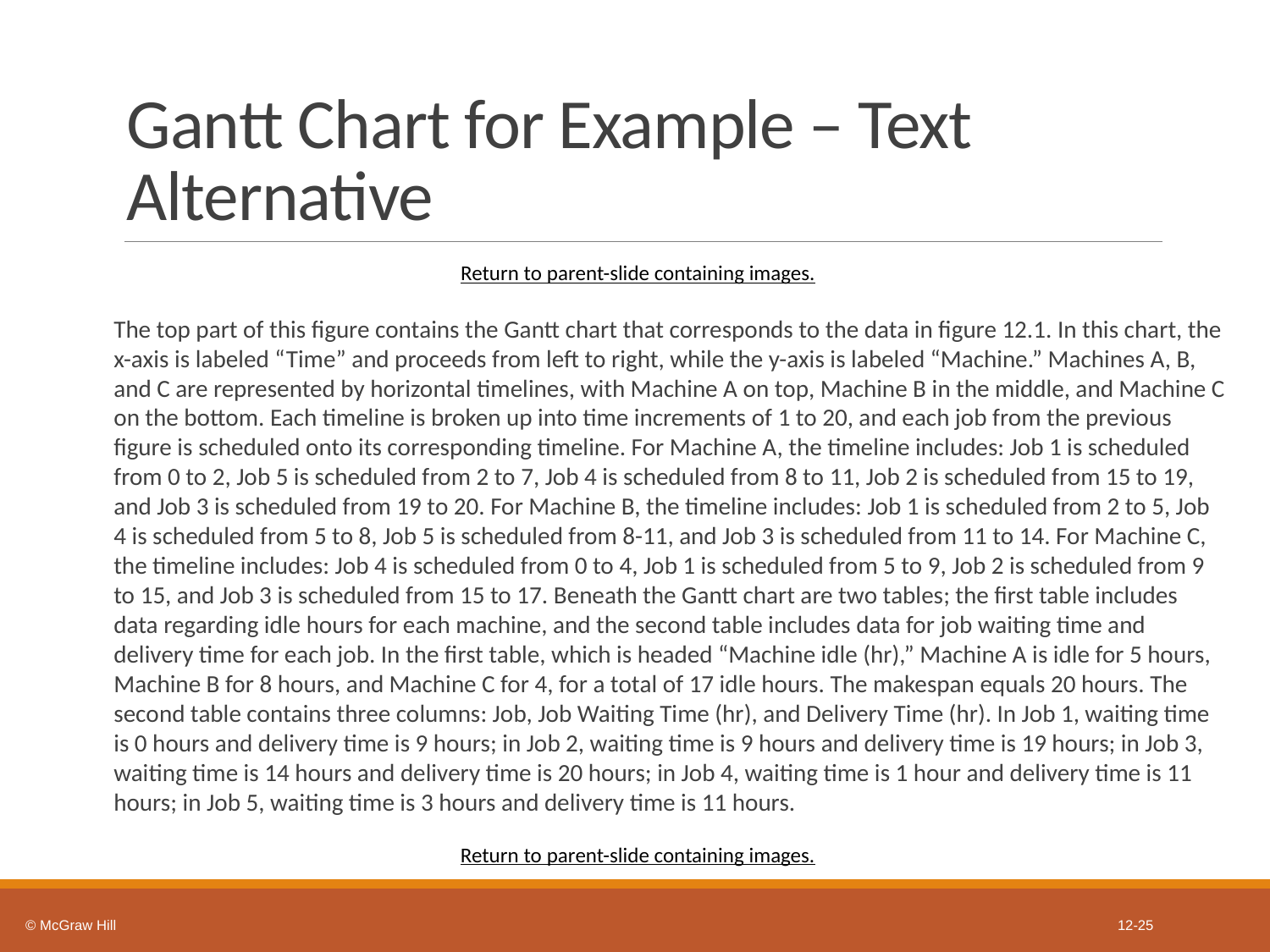

# Gantt Chart for Example – Text Alternative
Return to parent-slide containing images.
The top part of this figure contains the Gantt chart that corresponds to the data in figure 12.1. In this chart, the x-axis is labeled “Time” and proceeds from left to right, while the y-axis is labeled “Machine.” Machines A, B, and C are represented by horizontal timelines, with Machine A on top, Machine B in the middle, and Machine C on the bottom. Each timeline is broken up into time increments of 1 to 20, and each job from the previous figure is scheduled onto its corresponding timeline. For Machine A, the timeline includes: Job 1 is scheduled from 0 to 2, Job 5 is scheduled from 2 to 7, Job 4 is scheduled from 8 to 11, Job 2 is scheduled from 15 to 19, and Job 3 is scheduled from 19 to 20. For Machine B, the timeline includes: Job 1 is scheduled from 2 to 5, Job 4 is scheduled from 5 to 8, Job 5 is scheduled from 8-11, and Job 3 is scheduled from 11 to 14. For Machine C, the timeline includes: Job 4 is scheduled from 0 to 4, Job 1 is scheduled from 5 to 9, Job 2 is scheduled from 9 to 15, and Job 3 is scheduled from 15 to 17. Beneath the Gantt chart are two tables; the first table includes data regarding idle hours for each machine, and the second table includes data for job waiting time and delivery time for each job. In the first table, which is headed “Machine idle (hr),” Machine A is idle for 5 hours, Machine B for 8 hours, and Machine C for 4, for a total of 17 idle hours. The makespan equals 20 hours. The second table contains three columns: Job, Job Waiting Time (hr), and Delivery Time (hr). In Job 1, waiting time is 0 hours and delivery time is 9 hours; in Job 2, waiting time is 9 hours and delivery time is 19 hours; in Job 3, waiting time is 14 hours and delivery time is 20 hours; in Job 4, waiting time is 1 hour and delivery time is 11 hours; in Job 5, waiting time is 3 hours and delivery time is 11 hours.
Return to parent-slide containing images.